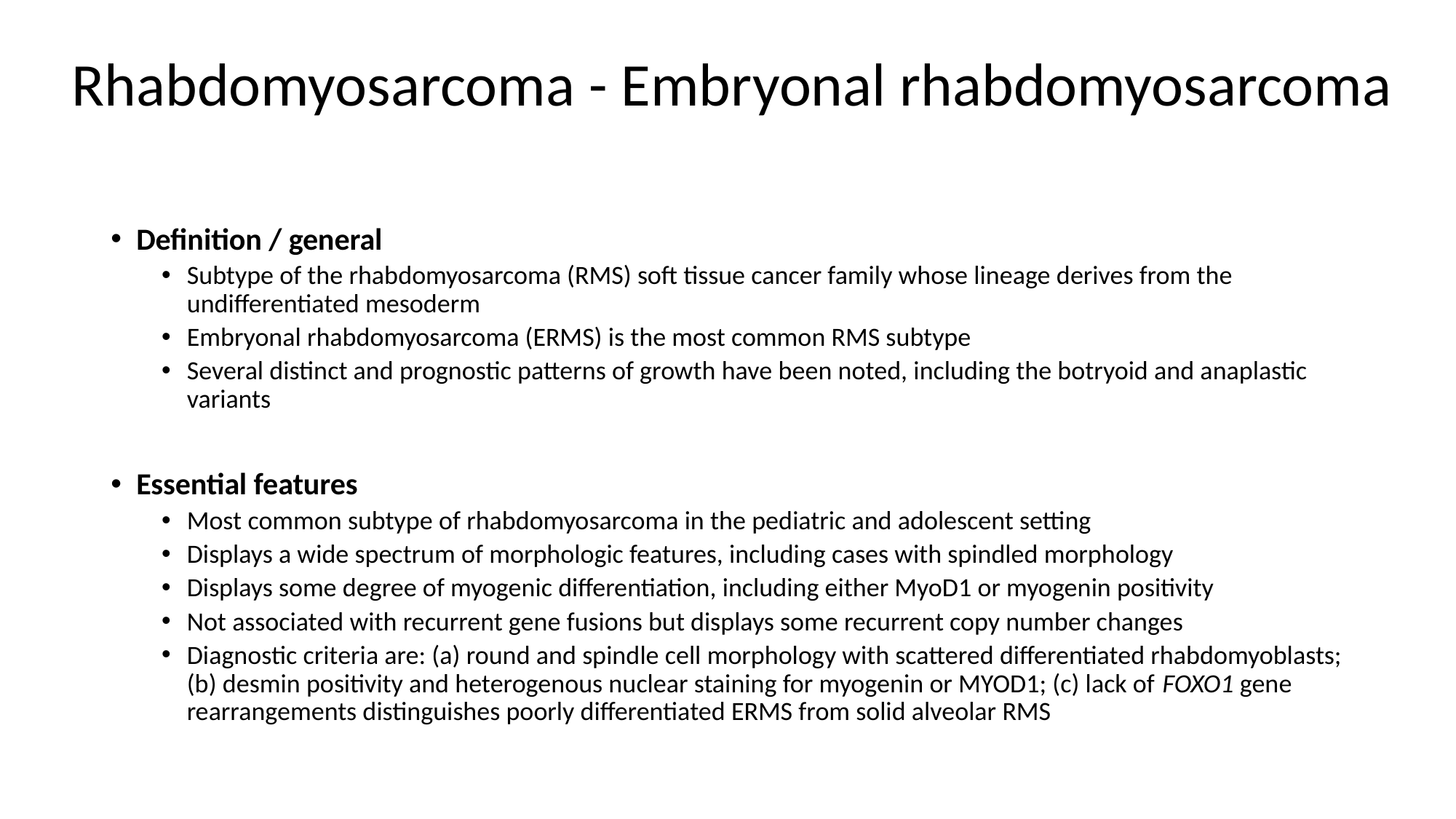

# Rhabdomyosarcoma - Embryonal rhabdomyosarcoma
Definition / general
Subtype of the rhabdomyosarcoma (RMS) soft tissue cancer family whose lineage derives from the undifferentiated mesoderm
Embryonal rhabdomyosarcoma (ERMS) is the most common RMS subtype
Several distinct and prognostic patterns of growth have been noted, including the botryoid and anaplastic variants

Essential features
Most common subtype of rhabdomyosarcoma in the pediatric and adolescent setting
Displays a wide spectrum of morphologic features, including cases with spindled morphology
Displays some degree of myogenic differentiation, including either MyoD1 or myogenin positivity
Not associated with recurrent gene fusions but displays some recurrent copy number changes
Diagnostic criteria are: (a) round and spindle cell morphology with scattered differentiated rhabdomyoblasts; (b) desmin positivity and heterogenous nuclear staining for myogenin or MYOD1; (c) lack of FOXO1 gene rearrangements distinguishes poorly differentiated ERMS from solid alveolar RMS